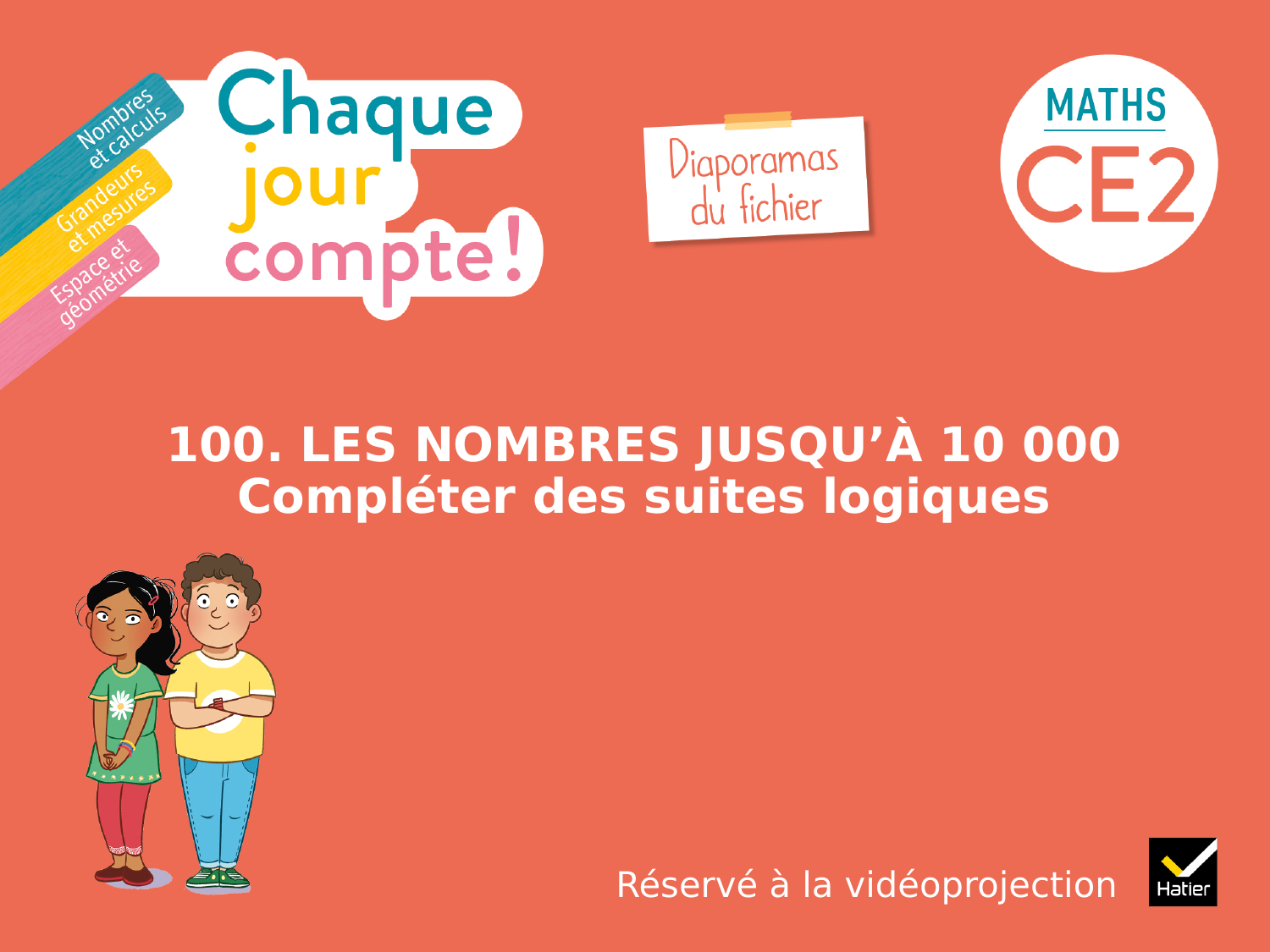

# 100. LES NOMBRES JUSQU’À 10 000 Compléter des suites logiques